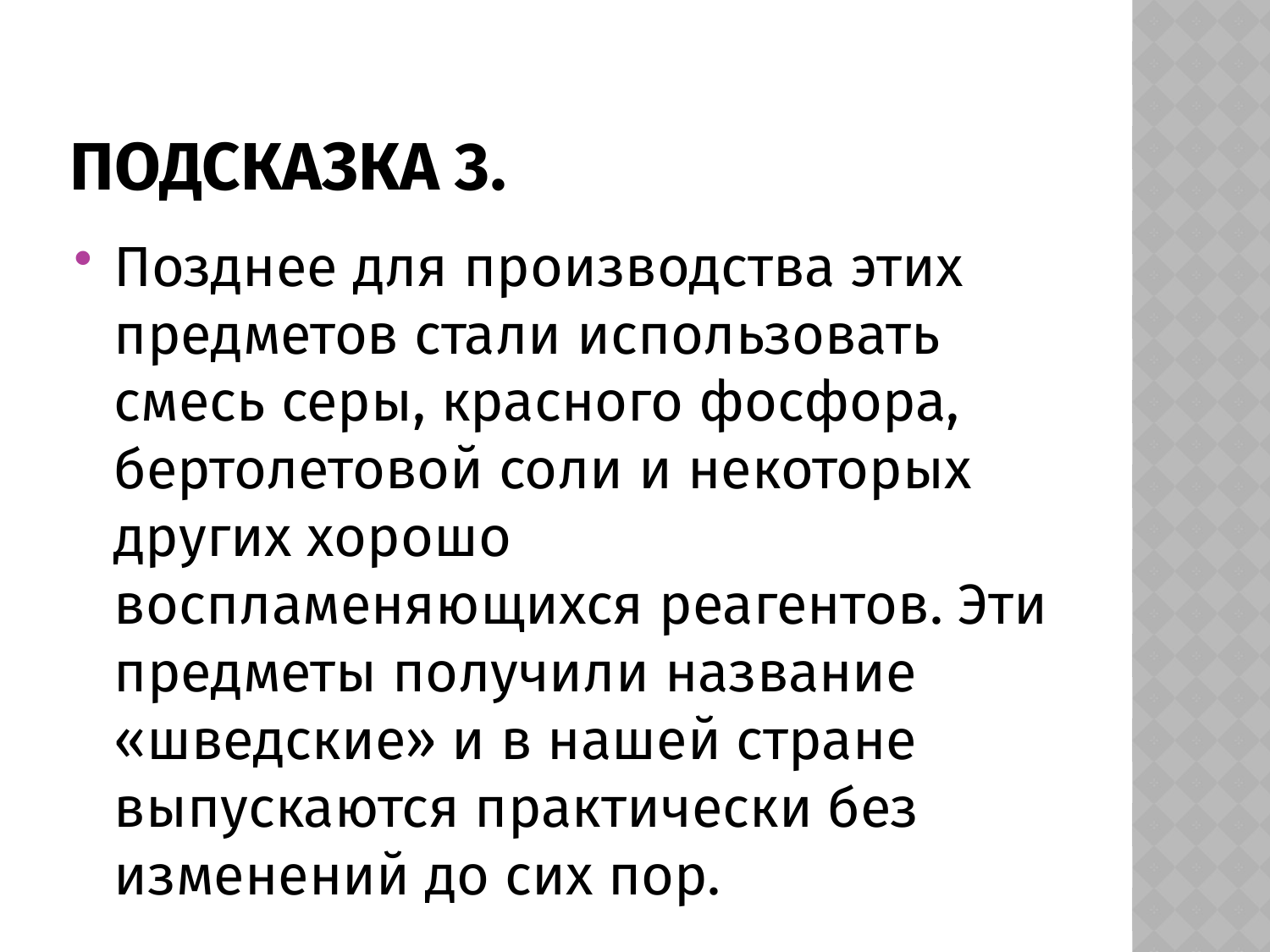

# Подсказка 3.
Позднее для производства этих предметов стали использовать смесь серы, красного фосфора, бертолетовой соли и некоторых других хорошо воспламеняющихся реагентов. Эти предметы получили название «шведские» и в нашей стране выпускаются практически без изменений до сих пор.